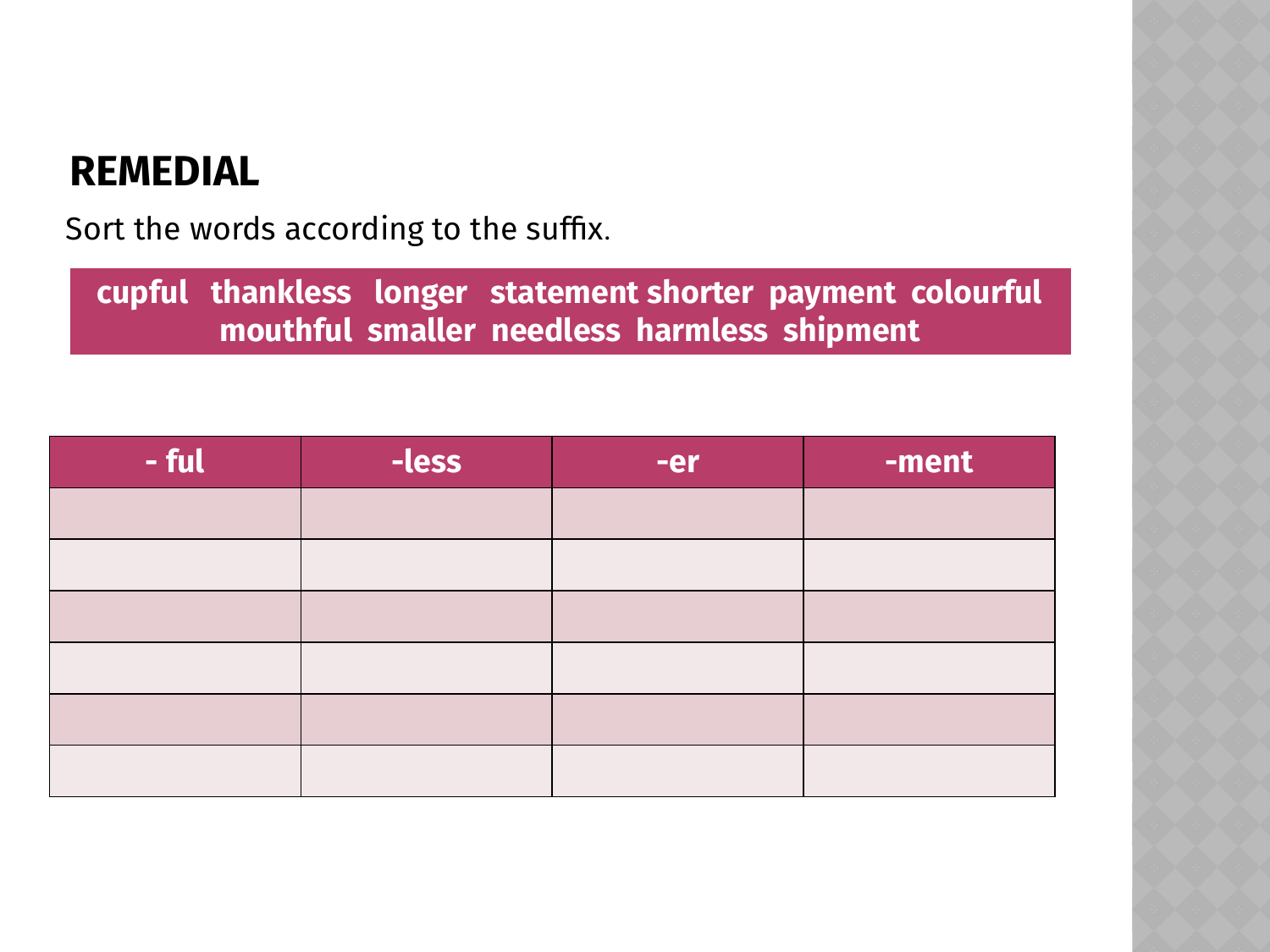

# Remedial
Sort the words according to the suffix.

| cupful thankless longer statement shorter payment colourful mouthful smaller needless harmless shipment |
| --- |
| - ful | -less | -er | -ment |
| --- | --- | --- | --- |
|  |  |  |  |
|  |  |  |  |
|  |  |  |  |
|  |  |  |  |
|  |  |  |  |
|  |  |  |  |